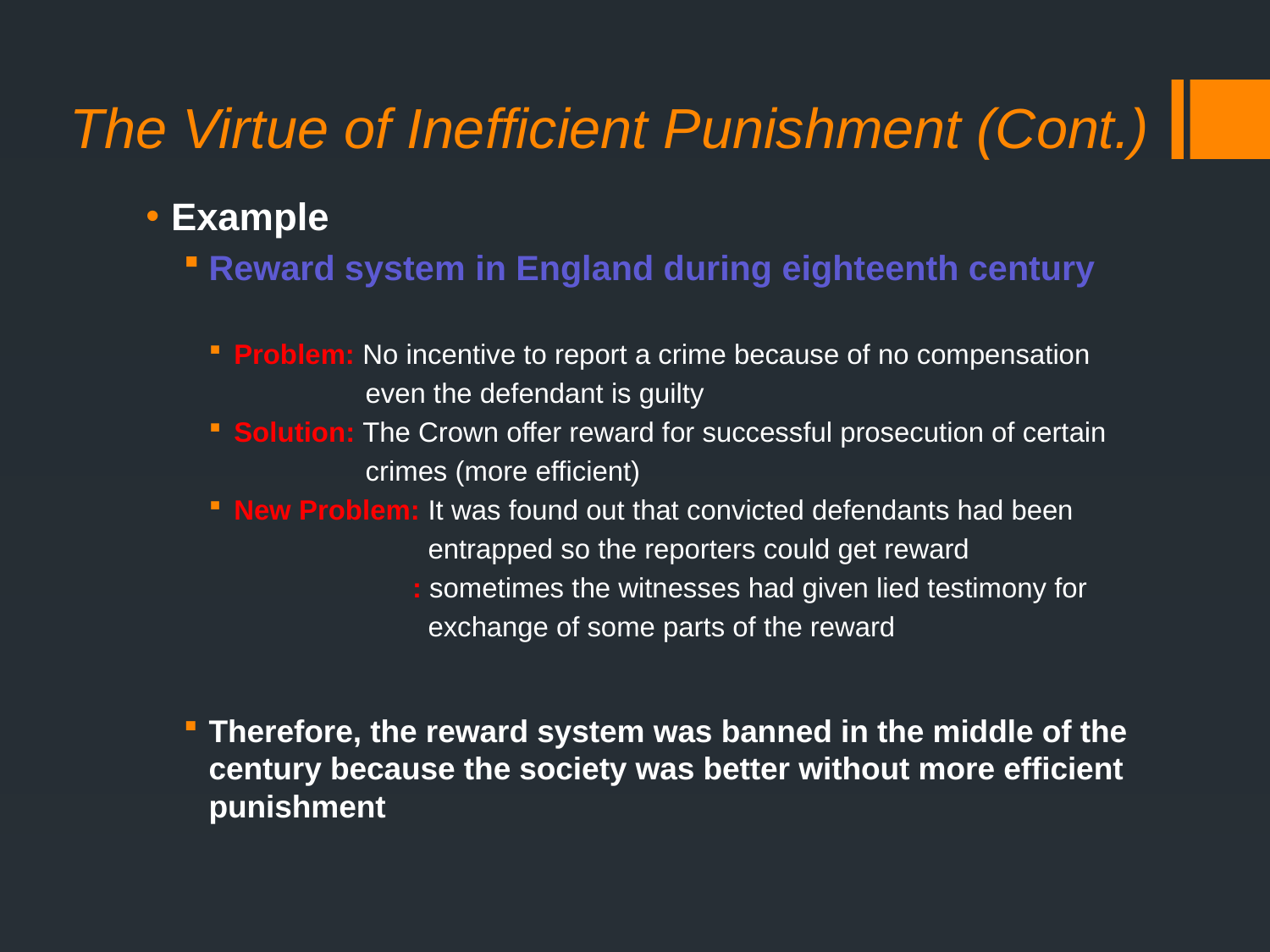

# The Virtue of Inefficient Punishment (Cont.)
Example
Reward system in England during eighteenth century

Problem: No incentive to report a crime because of no compensation
                    even the defendant is guilty
Solution: The Crown offer reward for successful prosecution of certain
                    crimes (more efficient)
New Problem: It was found out that convicted defendants had been
                            entrapped so the reporters could get reward
                          : sometimes the witnesses had given lied testimony for
                            exchange of some parts of the reward

Therefore, the reward system was banned in the middle of the century because the society was better without more efficient punishment